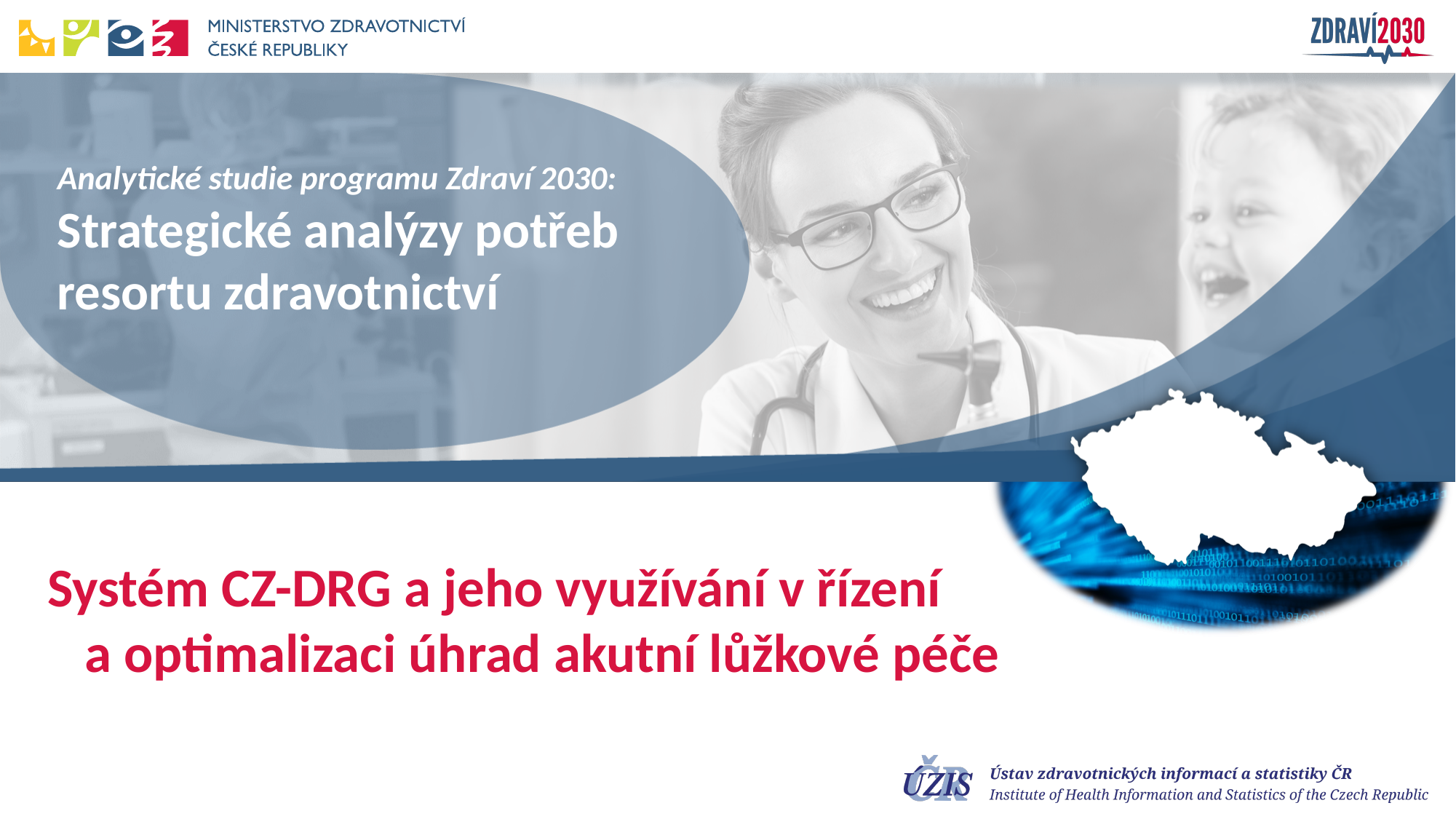

Systém CZ-DRG a jeho využívání v řízení              a optimalizaci úhrad akutní lůžkové péče